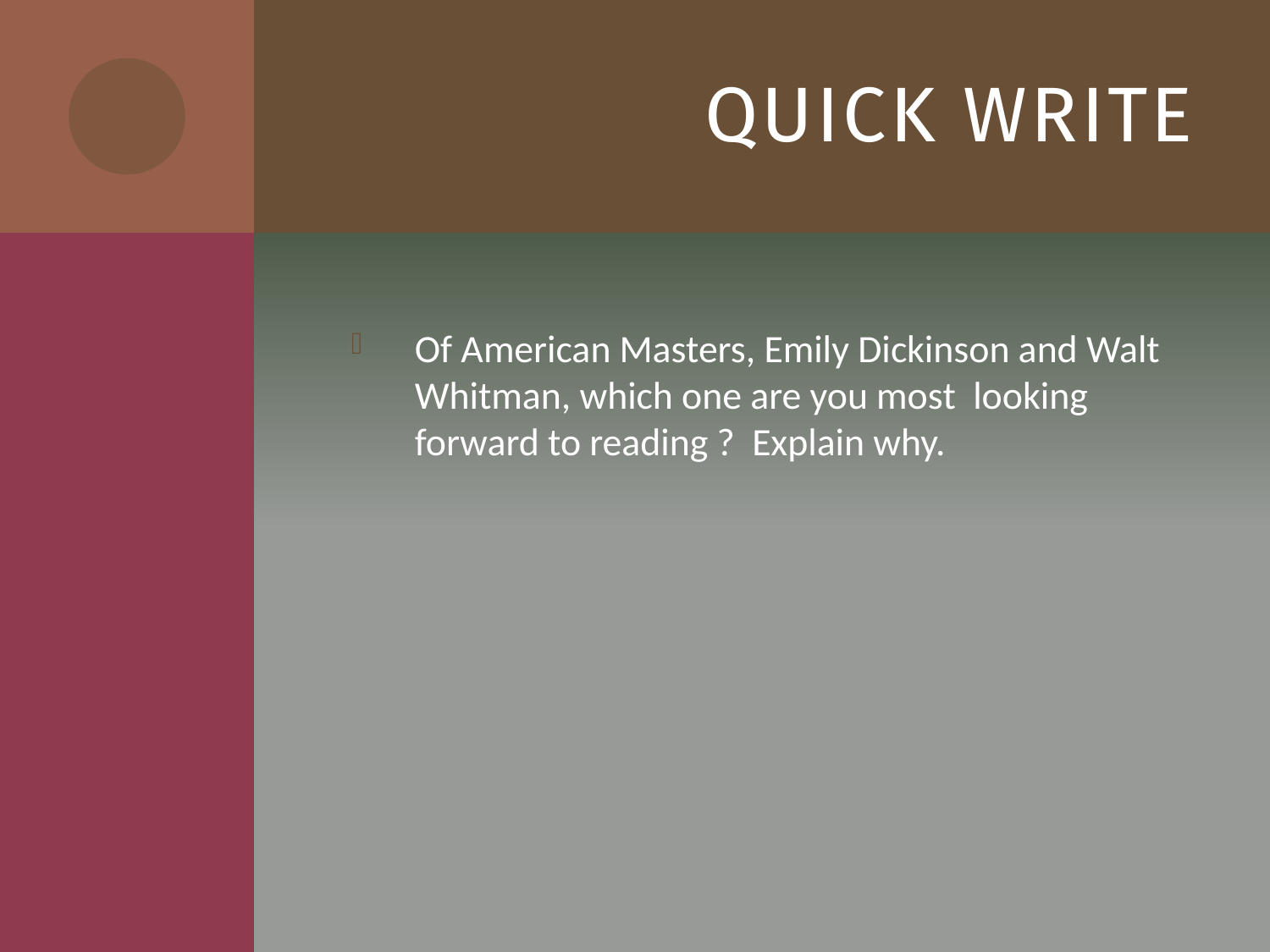

# Quick Write
Of American Masters, Emily Dickinson and Walt Whitman, which one are you most  looking forward to reading ?  Explain why.